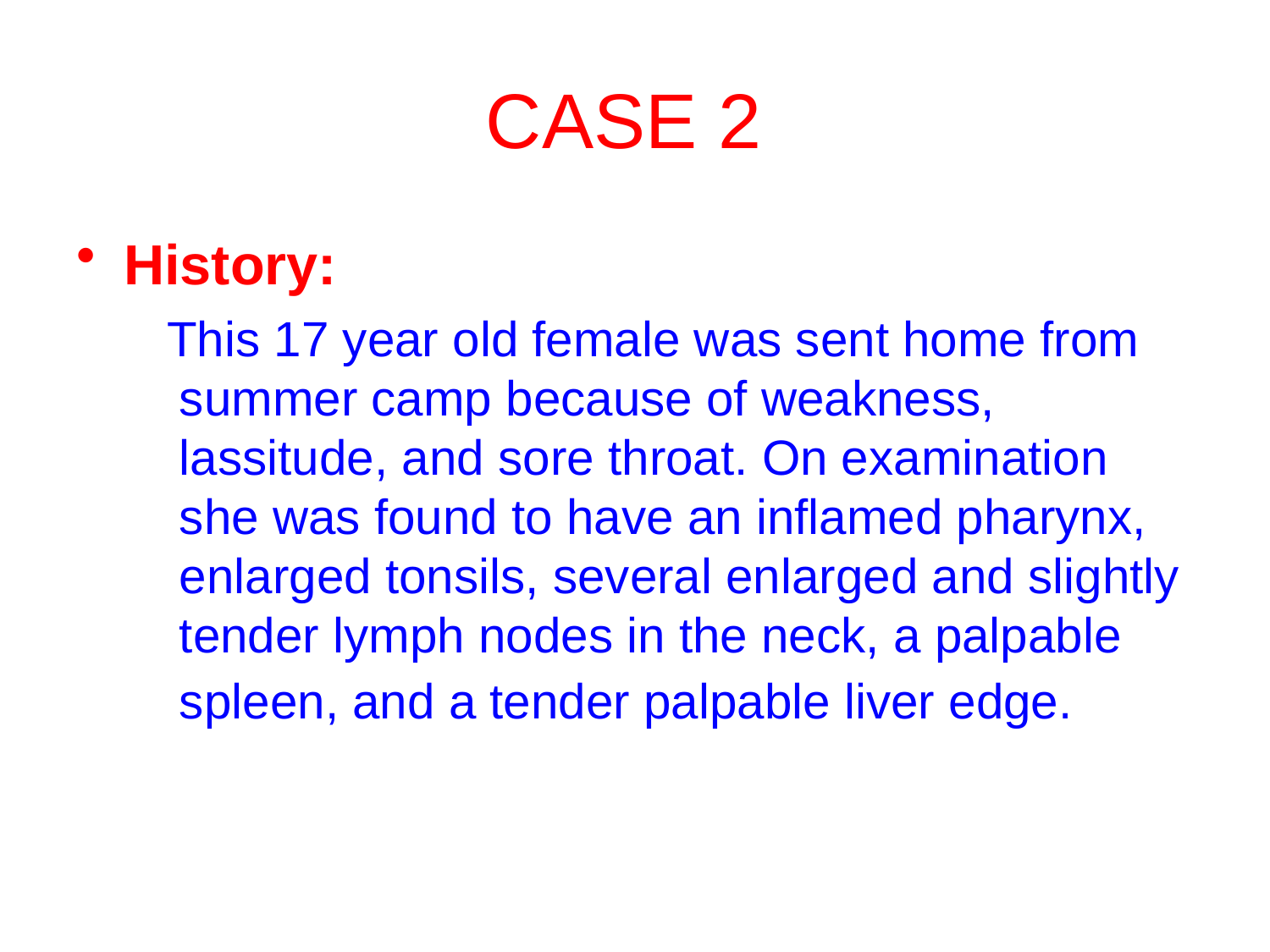

# CASE 2
History:
  This 17 year old female was sent home from summer camp because of weakness, lassitude, and sore throat. On examination she was found to have an inflamed pharynx, enlarged tonsils, several enlarged and slightly tender lymph nodes in the neck, a palpable spleen, and a tender palpable liver edge.